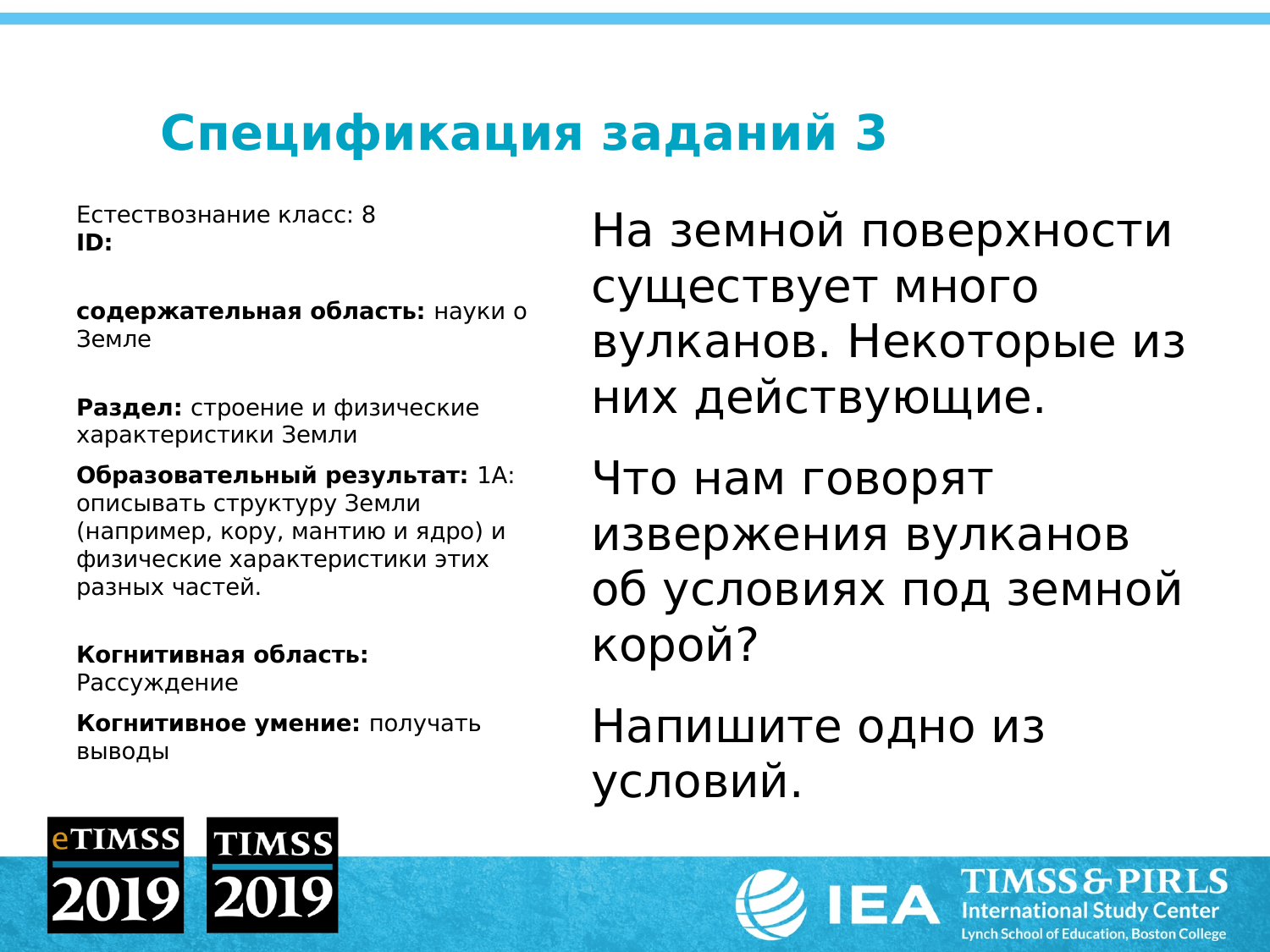

# Спецификация заданий 3
Естествознание класс: 8
ID:
содержательная область: науки о Земле
Раздел: строение и физические характеристики Земли
Образовательный результат: 1A: описывать структуру Земли (например, кору, мантию и ядро) и физические характеристики этих разных частей.
Когнитивная область: Рассуждение
Когнитивное умение: получать выводы
На земной поверхности существует много вулканов. Некоторые из них действующие.
Что нам говорят извержения вулканов об условиях под земной корой?
Напишите одно из условий.